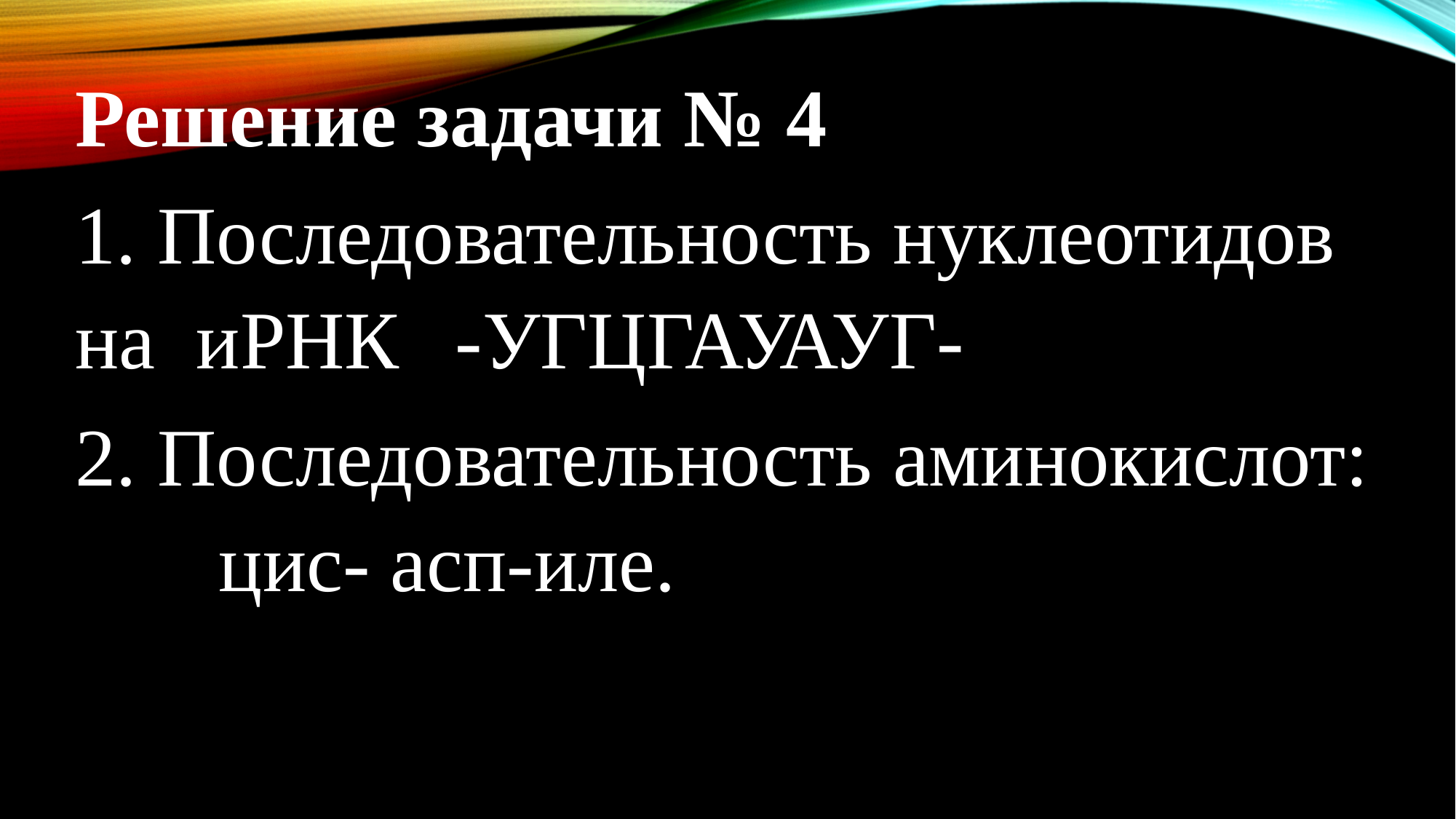

Решение задачи № 4
1. Последовательность нуклеотидов на  иРНК   -УГЦГАУАУГ-
2. Последовательность аминокислот:        цис- асп-иле.